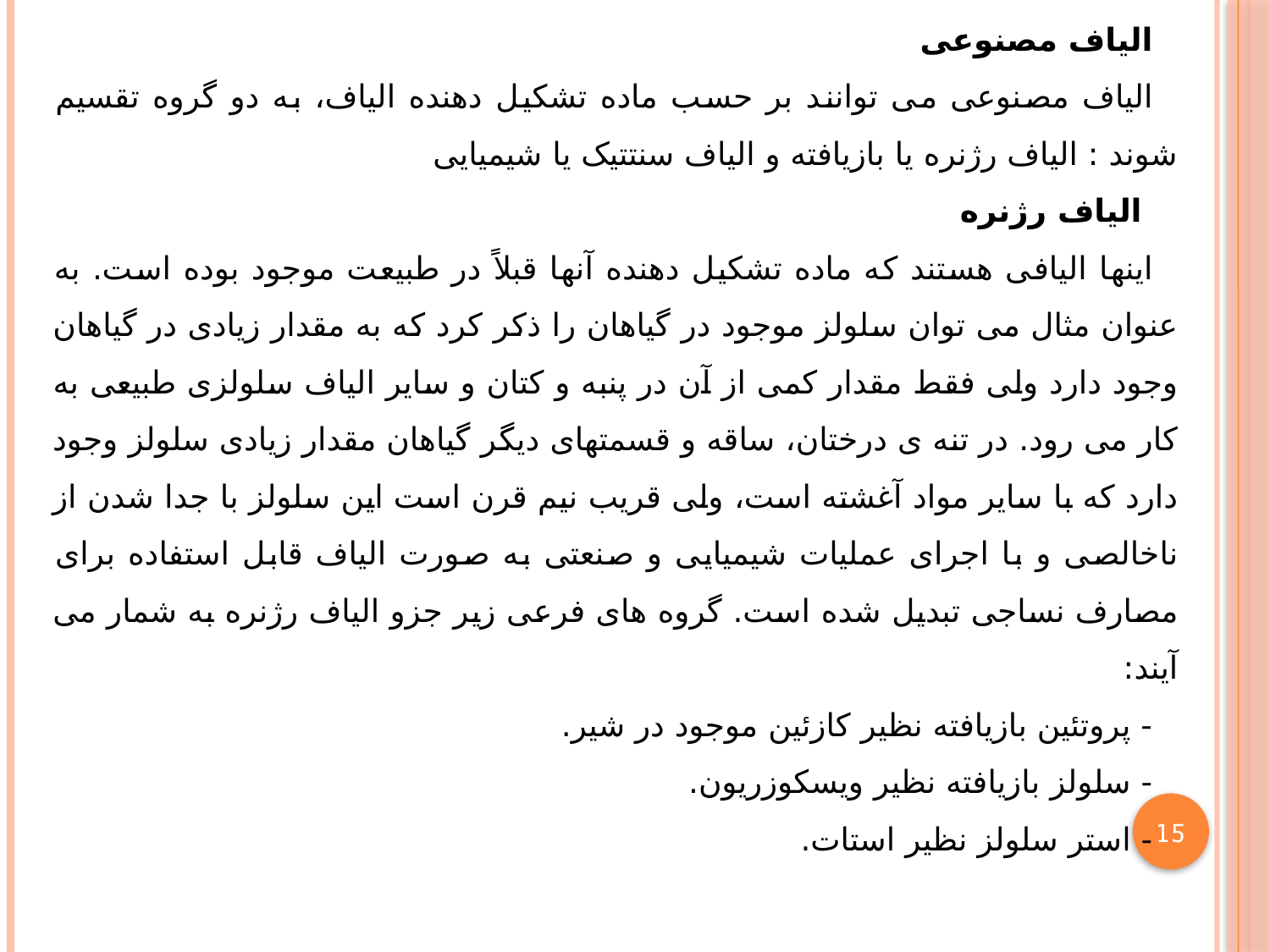

الیاف مصنوعی
الیاف مصنوعی می توانند بر حسب ماده تشکیل دهنده الیاف، به دو گروه تقسیم شوند : الیاف رژنره یا بازیافته و الیاف سنتتیک یا شیمیایی
 الیاف رژنره
اینها الیافی هستند که ماده تشکیل دهنده آنها قبلاً در طبیعت موجود بوده است. به عنوان مثال می توان سلولز موجود در گیاهان را ذکر کرد که به مقدار زیادی در گیاهان وجود دارد ولی فقط مقدار کمی از آن در پنبه و کتان و سایر الیاف سلولزی طبیعی به کار می رود. در تنه ی درختان، ساقه و قسمتهای دیگر گیاهان مقدار زیادی سلولز وجود دارد که با سایر مواد آغشته است، ولی قریب نیم قرن است این سلولز با جدا شدن از ناخالصی و با اجرای عملیات شیمیایی و صنعتی به صورت الیاف قابل استفاده برای مصارف نساجی تبدیل شده است. گروه های فرعی زیر جزو الیاف رژنره به شمار می آیند:
- پروتئین بازیافته نظیر کازئین موجود در شیر.
- سلولز بازیافته نظیر ویسکوزریون.
- استر سلولز نظیر استات.
15